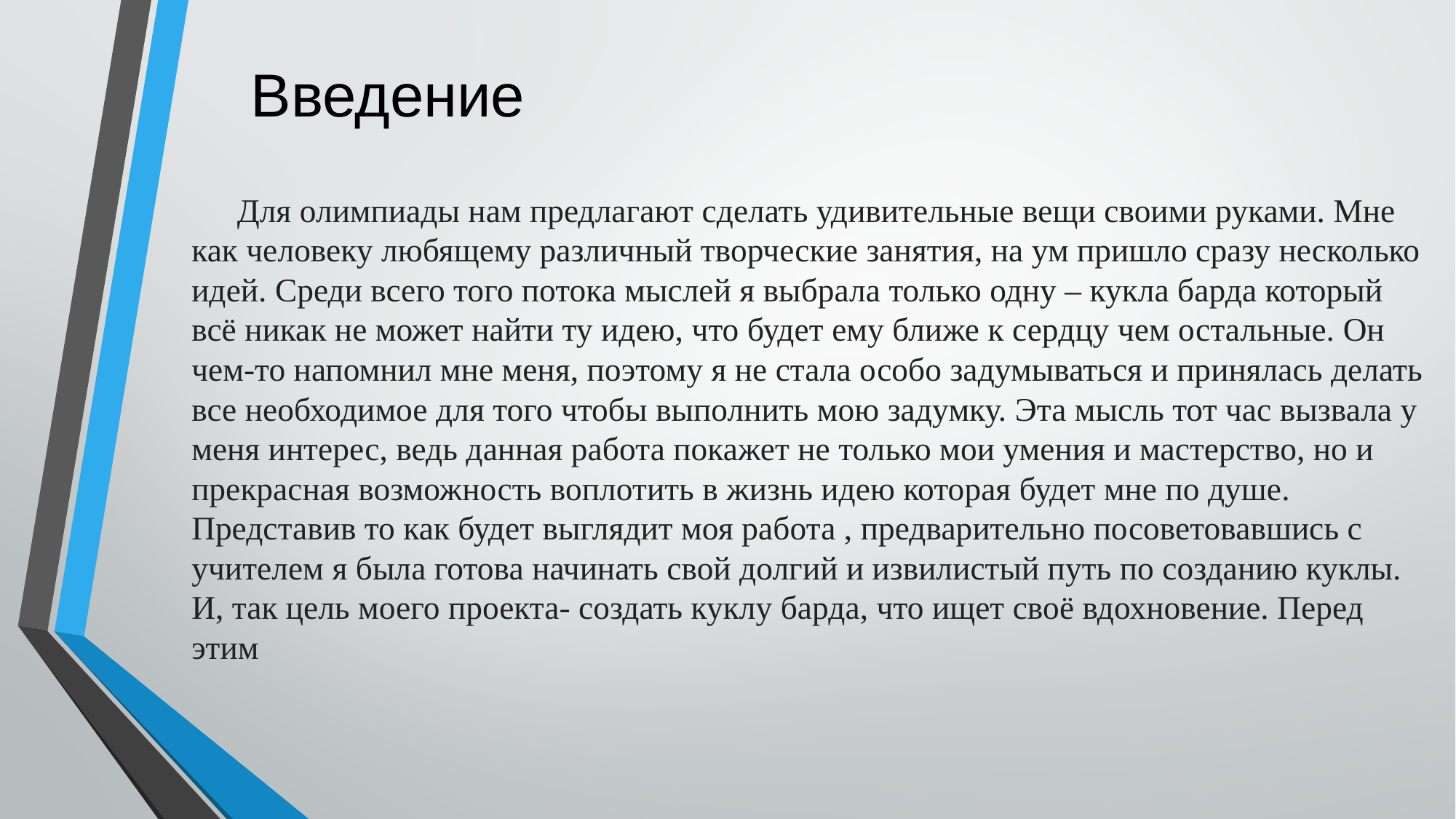

# Введение
     Для олимпиады нам предлагают сделать удивительные вещи своими руками. Мне как человеку любящему различный творческие занятия, на ум пришло сразу несколько идей. Среди всего того потока мыслей я выбрала только одну – кукла барда который всё никак не может найти ту идею, что будет ему ближе к сердцу чем остальные. Он чем-то напомнил мне меня, поэтому я не стала особо задумываться и принялась делать все необходимое для того чтобы выполнить мою задумку. Эта мысль тот час вызвала у меня интерес, ведь данная работа покажет не только мои умения и мастерство, но и прекрасная возможность воплотить в жизнь идею которая будет мне по душе. Представив то как будет выглядит моя работа , предварительно посоветовавшись с учителем я была готова начинать свой долгий и извилистый путь по созданию куклы. И, так цель моего проекта- создать куклу барда, что ищет своё вдохновение. Перед этим